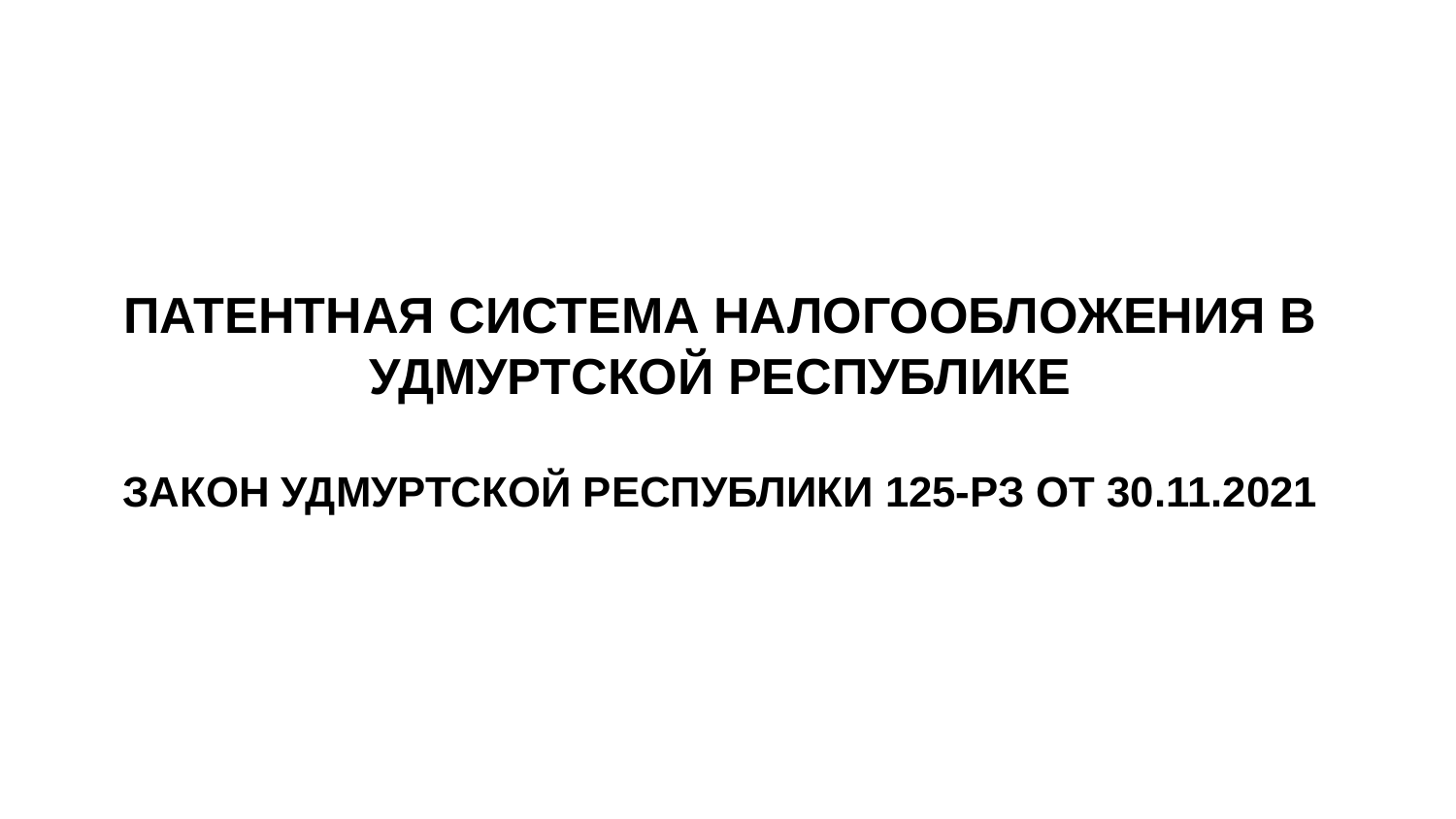

ПАТЕНТНАЯ СИСТЕМА НАЛОГООБЛОЖЕНИЯ В УДМУРТСКОЙ РЕСПУБЛИКЕ

ЗАКОН УДМУРТСКОЙ РЕСПУБЛИКИ 125-РЗ ОТ 30.11.2021